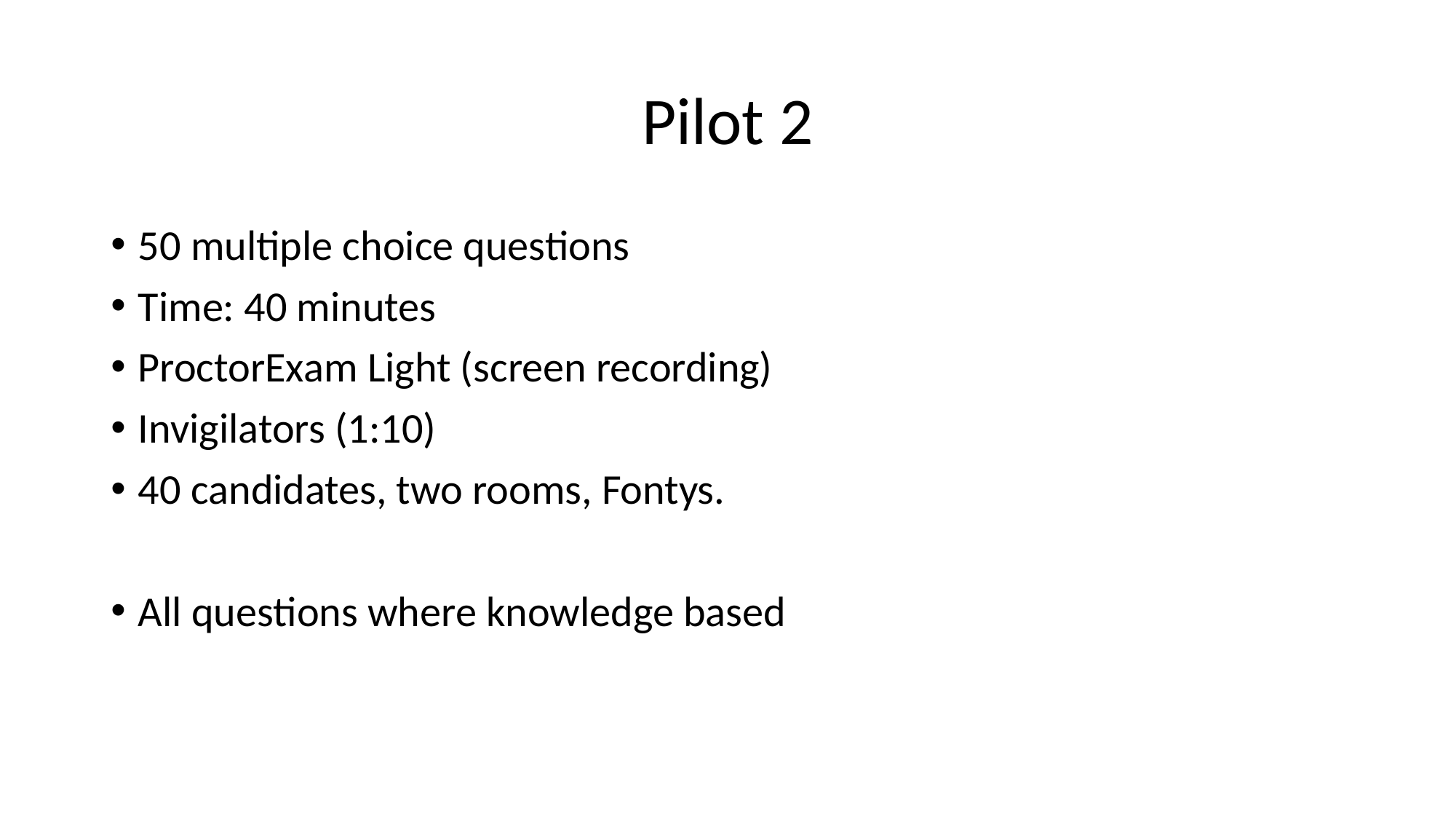

# Pilot 2
50 multiple choice questions
Time: 40 minutes
ProctorExam Light (screen recording)
Invigilators (1:10)
40 candidates, two rooms, Fontys.

All questions where knowledge based